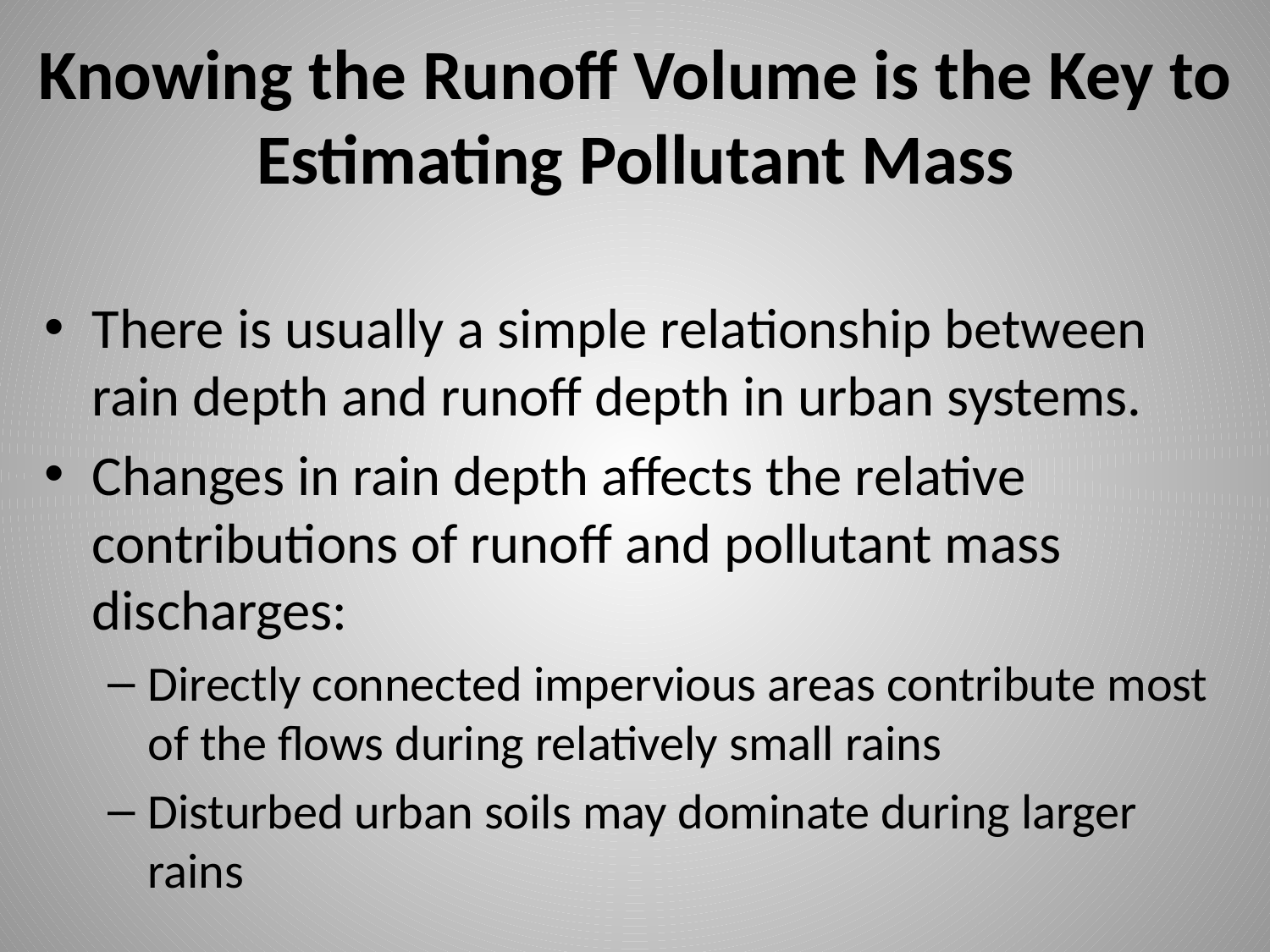

# Knowing the Runoff Volume is the Key to Estimating Pollutant Mass
There is usually a simple relationship between rain depth and runoff depth in urban systems.
Changes in rain depth affects the relative contributions of runoff and pollutant mass discharges:
Directly connected impervious areas contribute most of the flows during relatively small rains
Disturbed urban soils may dominate during larger rains